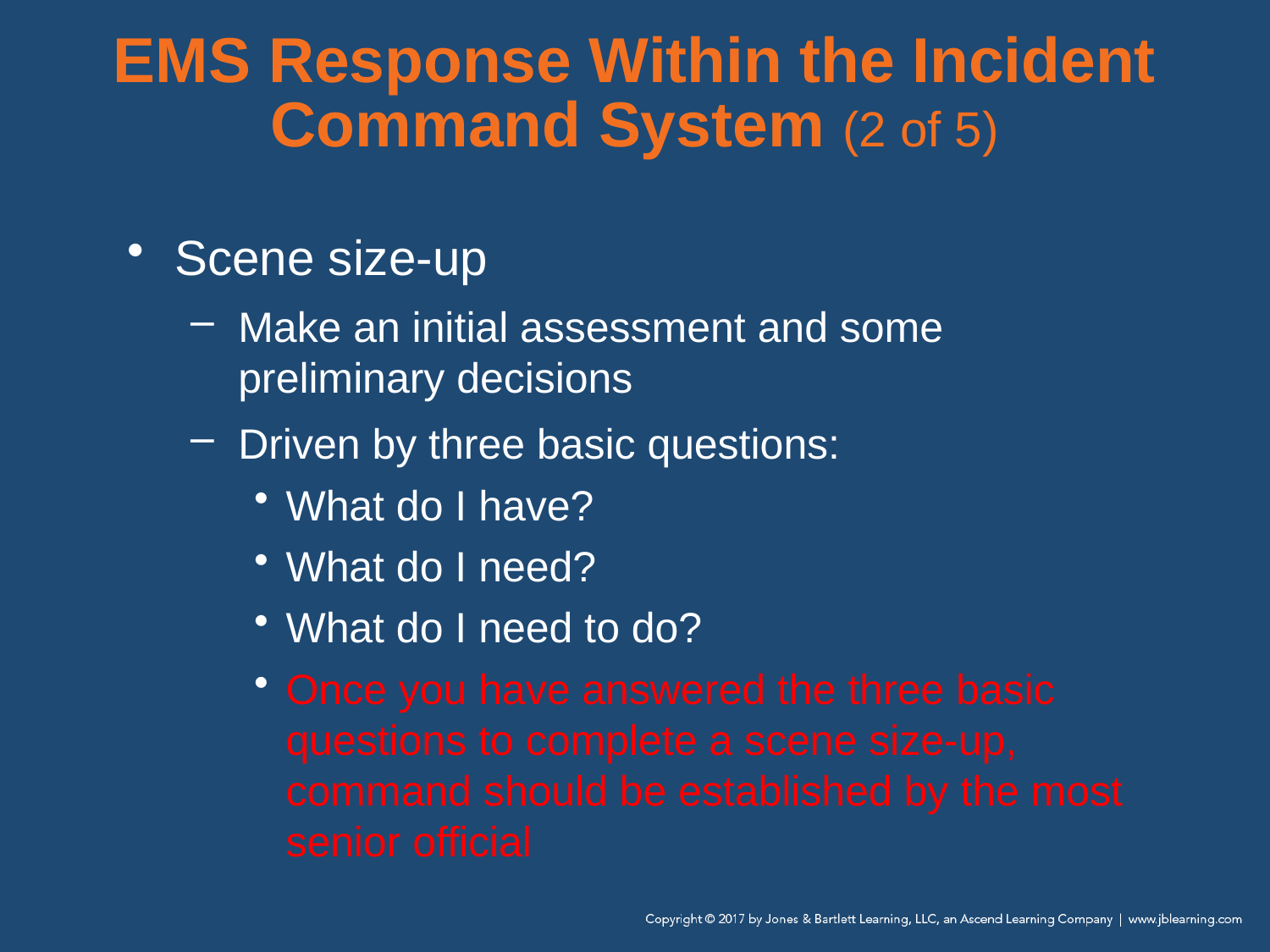

# EMS Response Within the Incident Command System (2 of 5)
Scene size-up
Make an initial assessment and some preliminary decisions
Driven by three basic questions:
What do I have?
What do I need?
What do I need to do?
Once you have answered the three basic questions to complete a scene size-up, command should be established by the most senior official